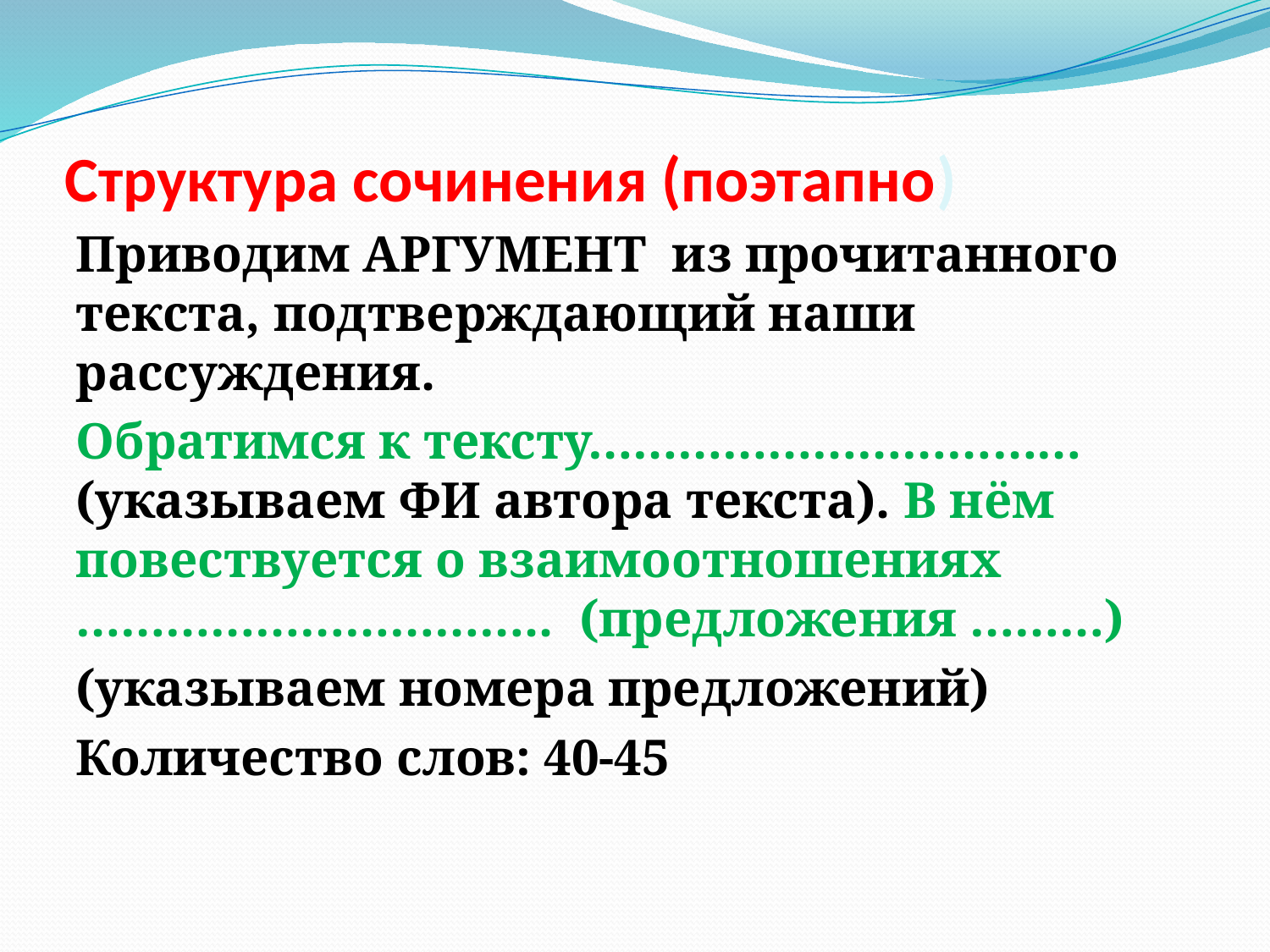

# Структура сочинения (поэтапно)
Приводим АРГУМЕНТ  из прочитанного текста, подтверждающий наши рассуждения.
Обратимся к тексту…………………………… (указываем ФИ автора текста). В нём повествуется о взаимоотношениях …………………………..  (предложения ………)
(указываем номера предложений)
Количество слов: 40-45